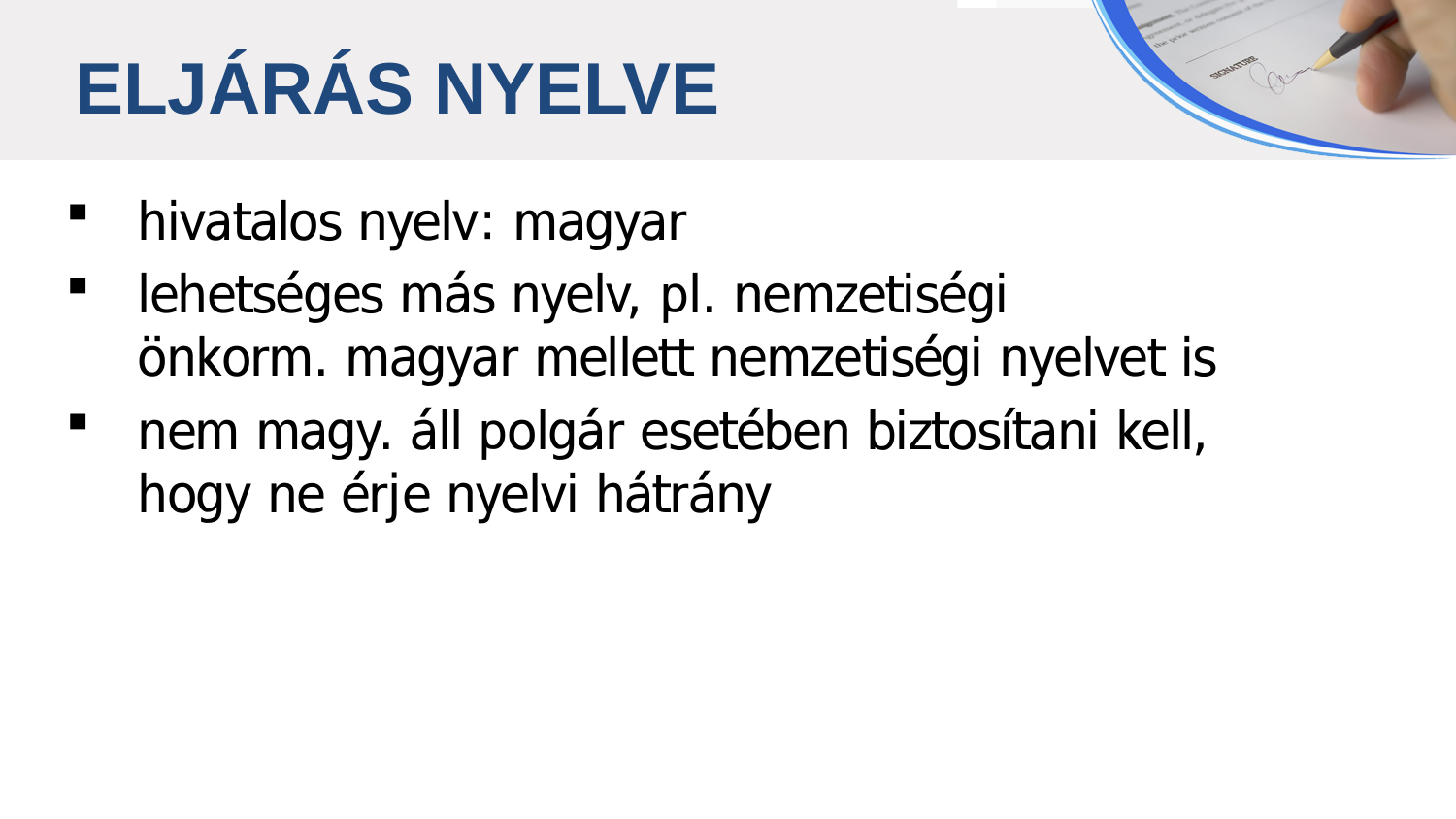

ELJÁRÁS NYELVE
hivatalos nyelv: magyar
lehetséges más nyelv, pl. nemzetiségi
önkorm. magyar mellett nemzetiségi nyelvet is
nem magy. áll polgár esetében biztosítani kell,
hogy ne érje nyelvi hátrány